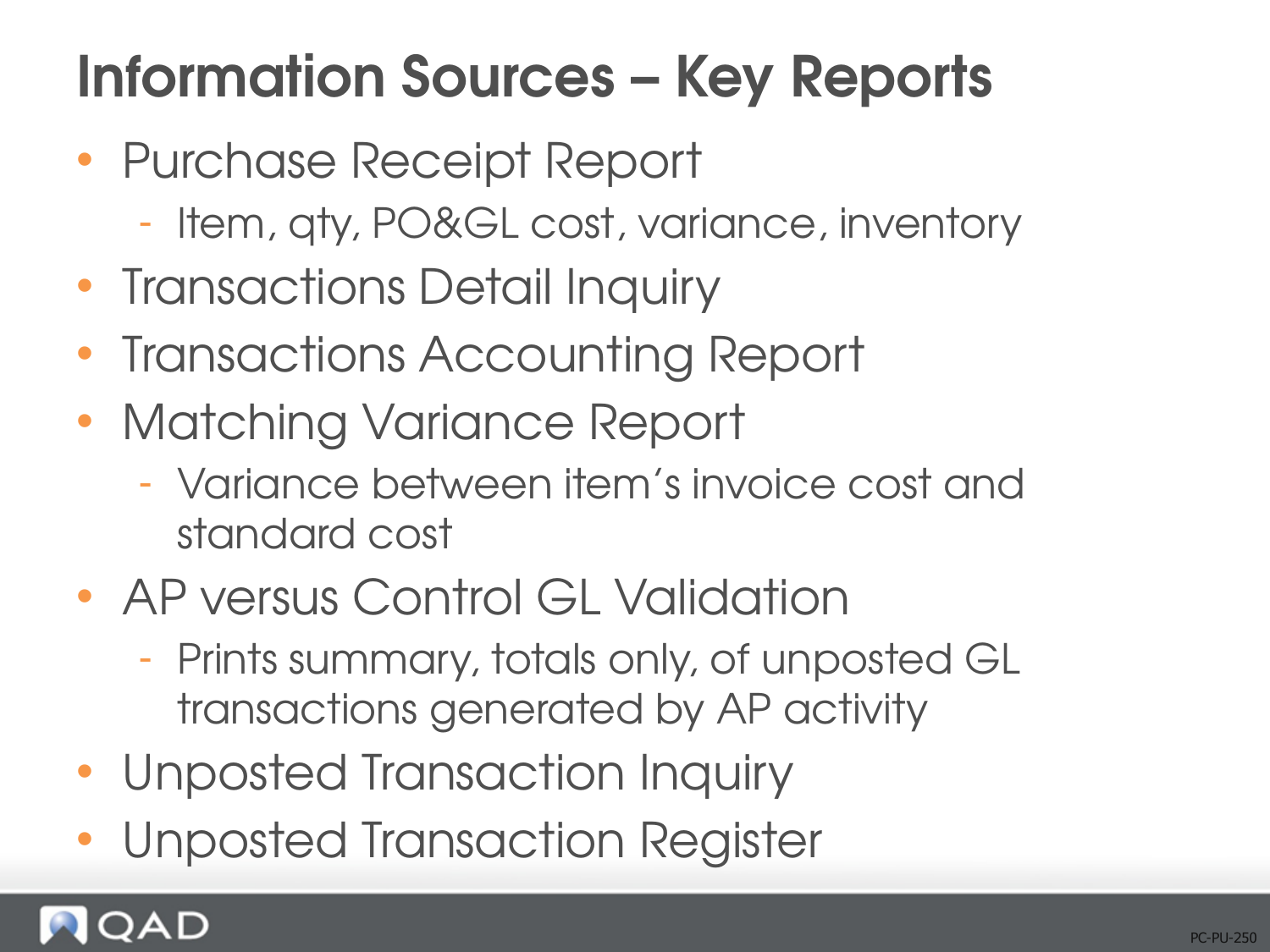

# Information Sources – Key Reports
Purchase Receipt Report
Item, qty, PO&GL cost, variance, inventory
Transactions Detail Inquiry
Transactions Accounting Report
Matching Variance Report
Variance between item’s invoice cost and standard cost
AP versus Control GL Validation
Prints summary, totals only, of unposted GL transactions generated by AP activity
Unposted Transaction Inquiry
Unposted Transaction Register

PC-PU-250